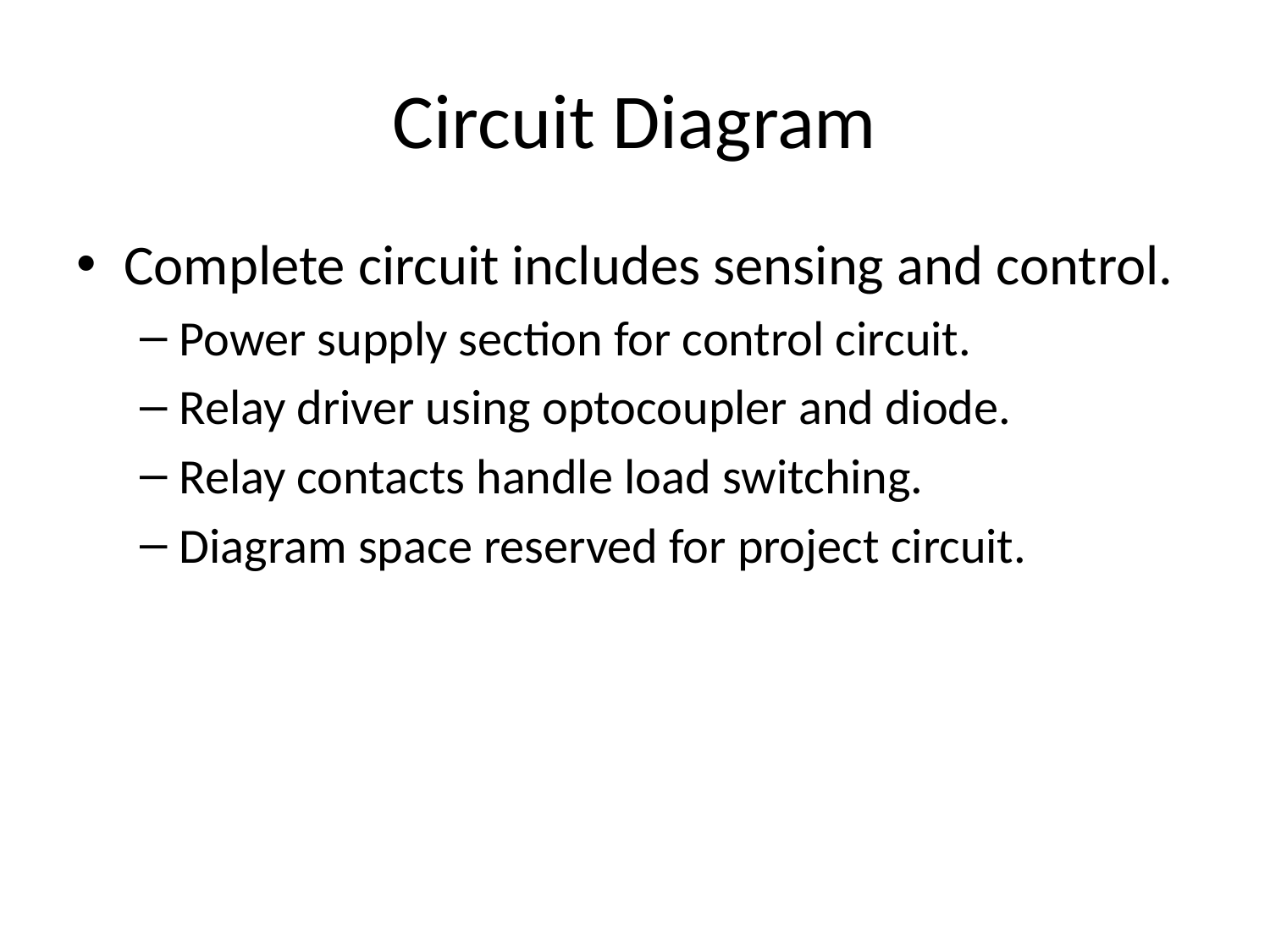

# Circuit Diagram
Complete circuit includes sensing and control.
Power supply section for control circuit.
Relay driver using optocoupler and diode.
Relay contacts handle load switching.
Diagram space reserved for project circuit.